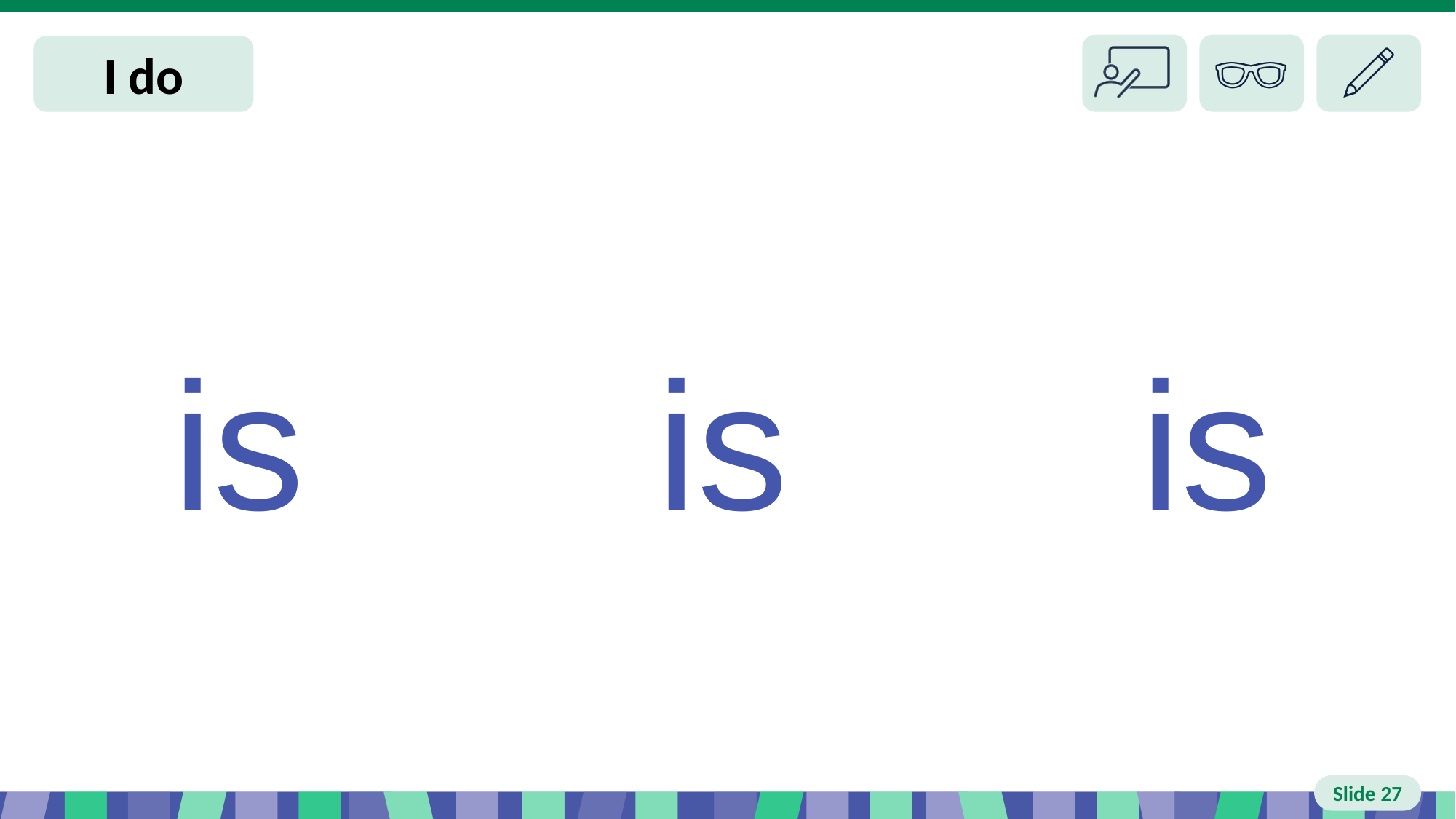

Slide 27 I do
is       is       is